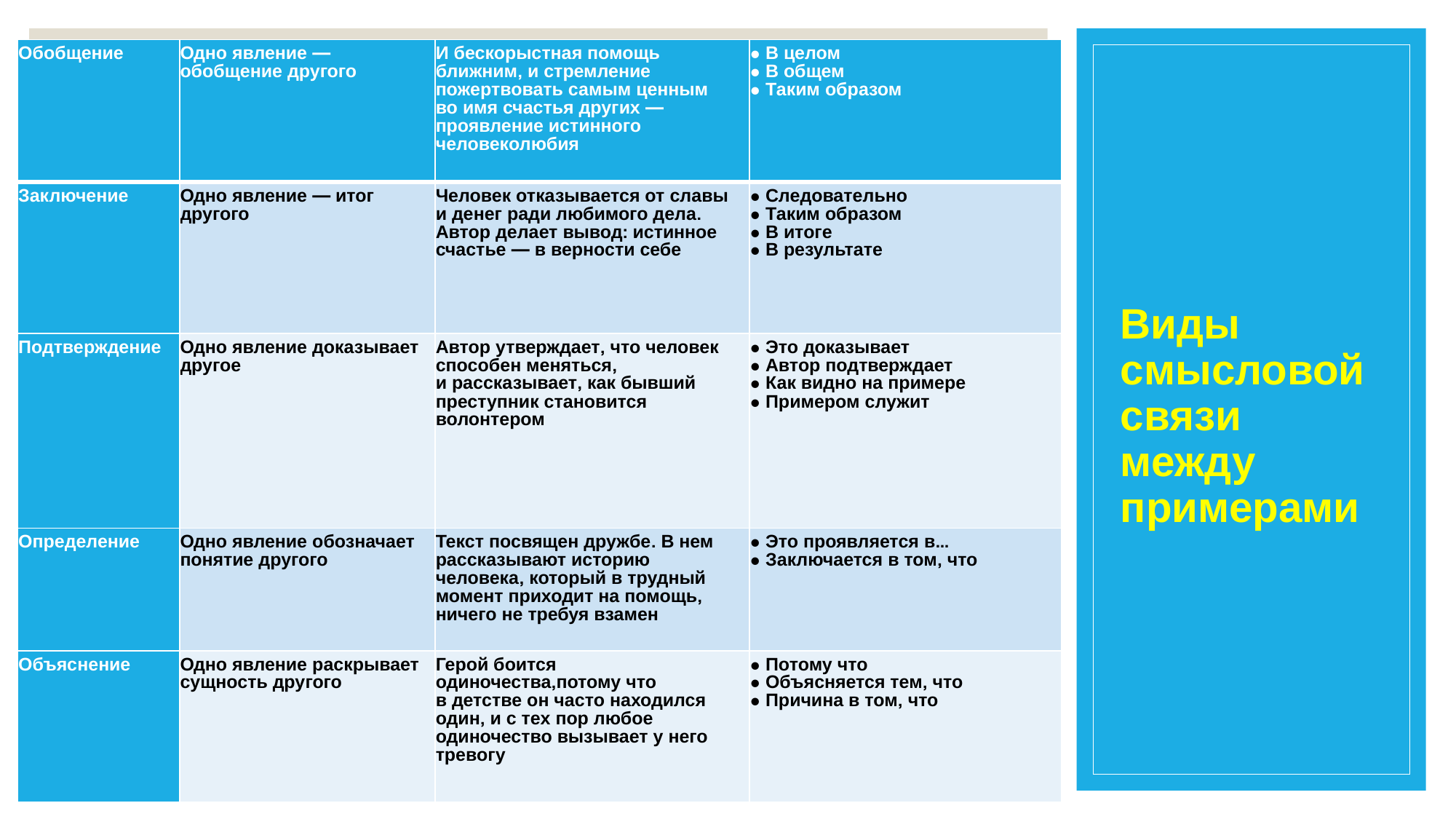

| Обобщение | Одно явление — обобщение другого | И бескорыстная помощь ближним, и стремление пожертвовать самым ценным во имя счастья других — проявление истинного человеколюбия | • В целом • В общем • Таким образом |
| --- | --- | --- | --- |
| Заключение | Одно явление — итог другого | Человек отказывается от славы и денег ради любимого дела. Автор делает вывод: истинное счастье — в верности себе | • Следовательно • Таким образом • В итоге • В результате |
| Подтверждение | Одно явление доказывает другое | Автор утверждает, что человек способен меняться, и рассказывает, как бывший преступник становится волонтером | • Это доказывает • Автор подтверждает • Как видно на примере • Примером служит |
| Определение | Одно явление обозначает понятие другого | Текст посвящен дружбе. В нем рассказывают историю человека, который в трудный момент приходит на помощь, ничего не требуя взамен | • Это проявляется в… • Заключается в том, что |
| Объяснение | Одно явление раскрывает сущность другого | Герой боится одиночества,потому что в детстве он часто находился один, и с тех пор любое одиночество вызывает у него тревогу | • Потому что • Объясняется тем, что • Причина в том, что |
# Виды смысловой связи между примерами